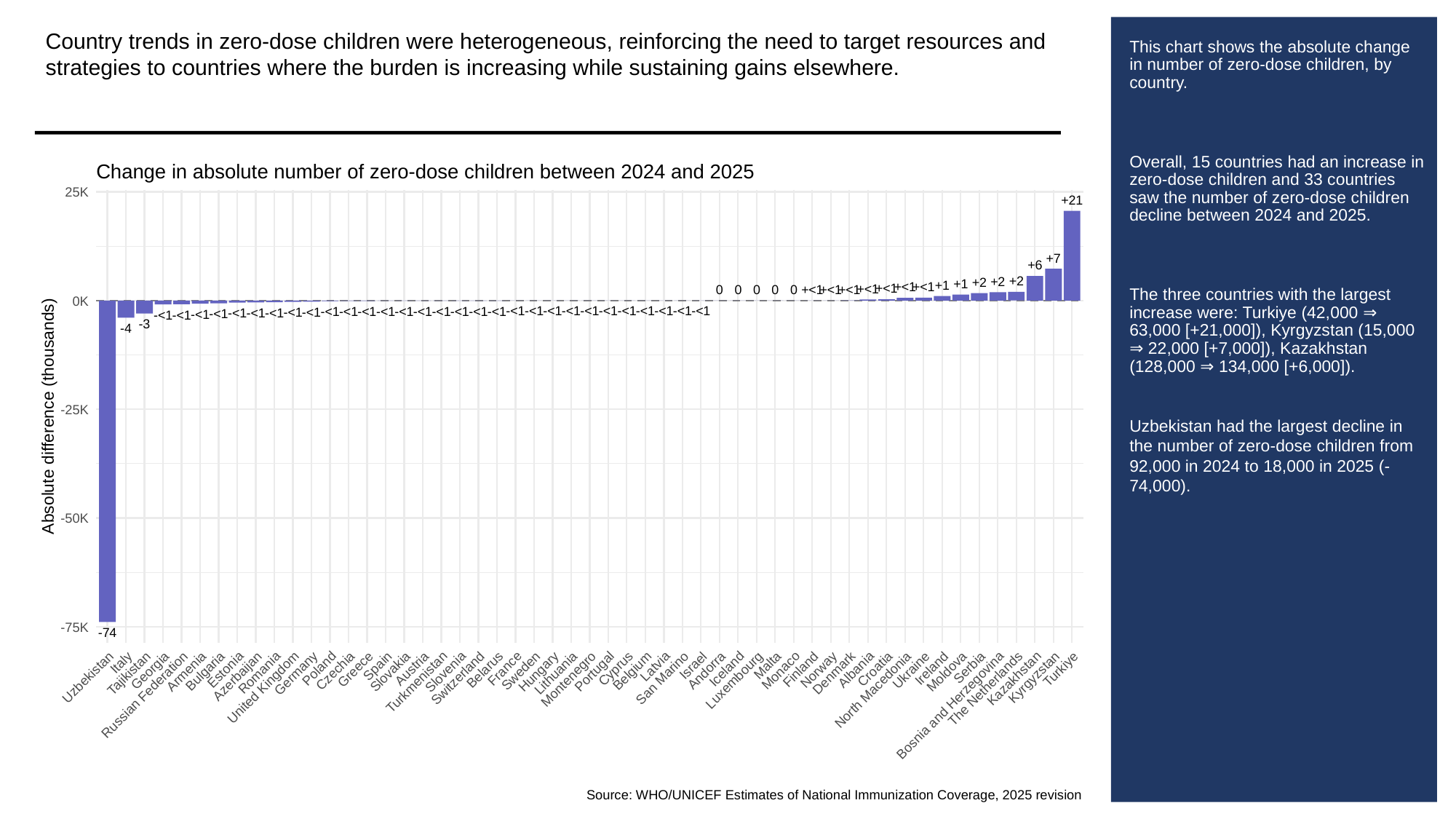

Country trends in zero-dose children were heterogeneous, reinforcing the need to target resources and strategies to countries where the burden is increasing while sustaining gains elsewhere.
# This chart shows the absolute change in number of zero-dose children, by country.

Overall, 15 countries had an increase in zero-dose children and 33 countries saw the number of zero-dose children decline between 2024 and 2025.

The three countries with the largest increase were: Turkiye (42,000 ⇒ 63,000 [+21,000]), Kyrgyzstan (15,000 ⇒ 22,000 [+7,000]), Kazakhstan (128,000 ⇒ 134,000 [+6,000]).

Uzbekistan had the largest decline in the number of zero-dose children from 92,000 in 2024 to 18,000 in 2025 (-74,000).

Change in absolute number of zero-dose children between 2024 and 2025
25K

+21

+7
+6

+2
+2
+2
+1
+1
+<1
+<1
+<1
+<1
+<1
+<1
+<1
0
0
0
0
0

0K

-<1
-<1
-<1
-<1
-<1
-<1
-<1
-<1
-<1
-<1
-<1
-<1
-<1
-<1
-<1
-<1
-<1
-<1
-<1
-<1
-<1
-<1
-<1
-<1
-<1
-<1
-<1
-<1
-<1
-<1
-3
-4

-25K

Absolute difference (thousands)

-50K

-75K

-74
Italy
Israel
Malta
Spain
Latvia
Serbia
Ireland
Austria
France
Poland
Cyprus
Croatia
Iceland
Turkiye
Finland
Greece
Estonia
Albania
Norway
Belarus
Ukraine
Georgia
Andorra
Monaco
Czechia
Belgium
Sweden
Bulgaria
Armenia
Portugal
Slovakia
Hungary
Moldova
Slovenia
Romania
Denmark
Lithuania
Tajikistan
Germany
Azerbaijan
Uzbekistan
Kyrgyzstan
San Marino
Switzerland
Kazakhstan
Montenegro
Luxembourg
Turkmenistan
United Kingdom
The Netherlands
North Macedonia
Russian Federation
Bosnia and Herzegovina
Source: WHO/UNICEF Estimates of National Immunization Coverage, 2025 revision